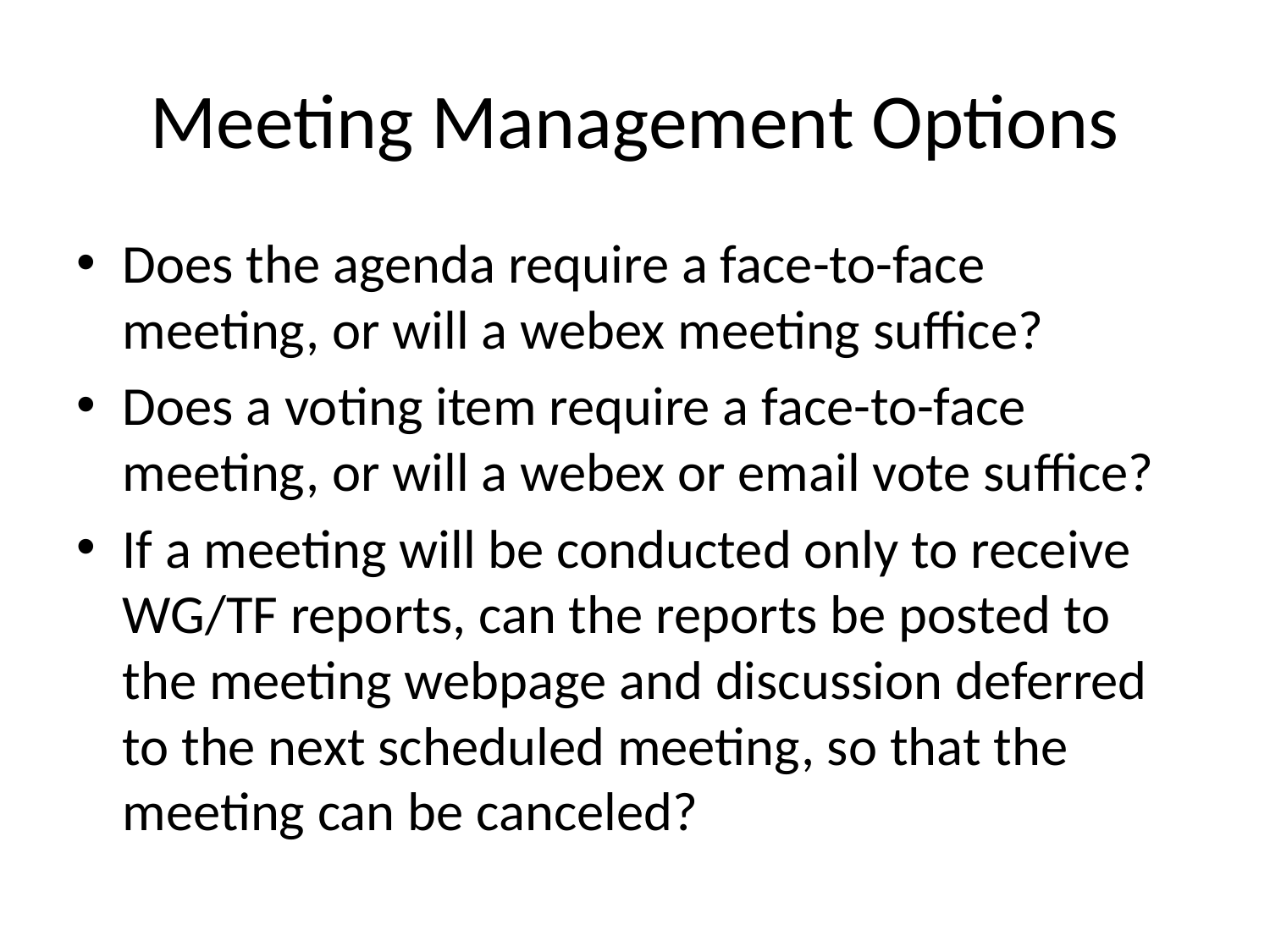

# Meeting Management Options
Does the agenda require a face-to-face meeting, or will a webex meeting suffice?
Does a voting item require a face-to-face meeting, or will a webex or email vote suffice?
If a meeting will be conducted only to receive WG/TF reports, can the reports be posted to the meeting webpage and discussion deferred to the next scheduled meeting, so that the meeting can be canceled?